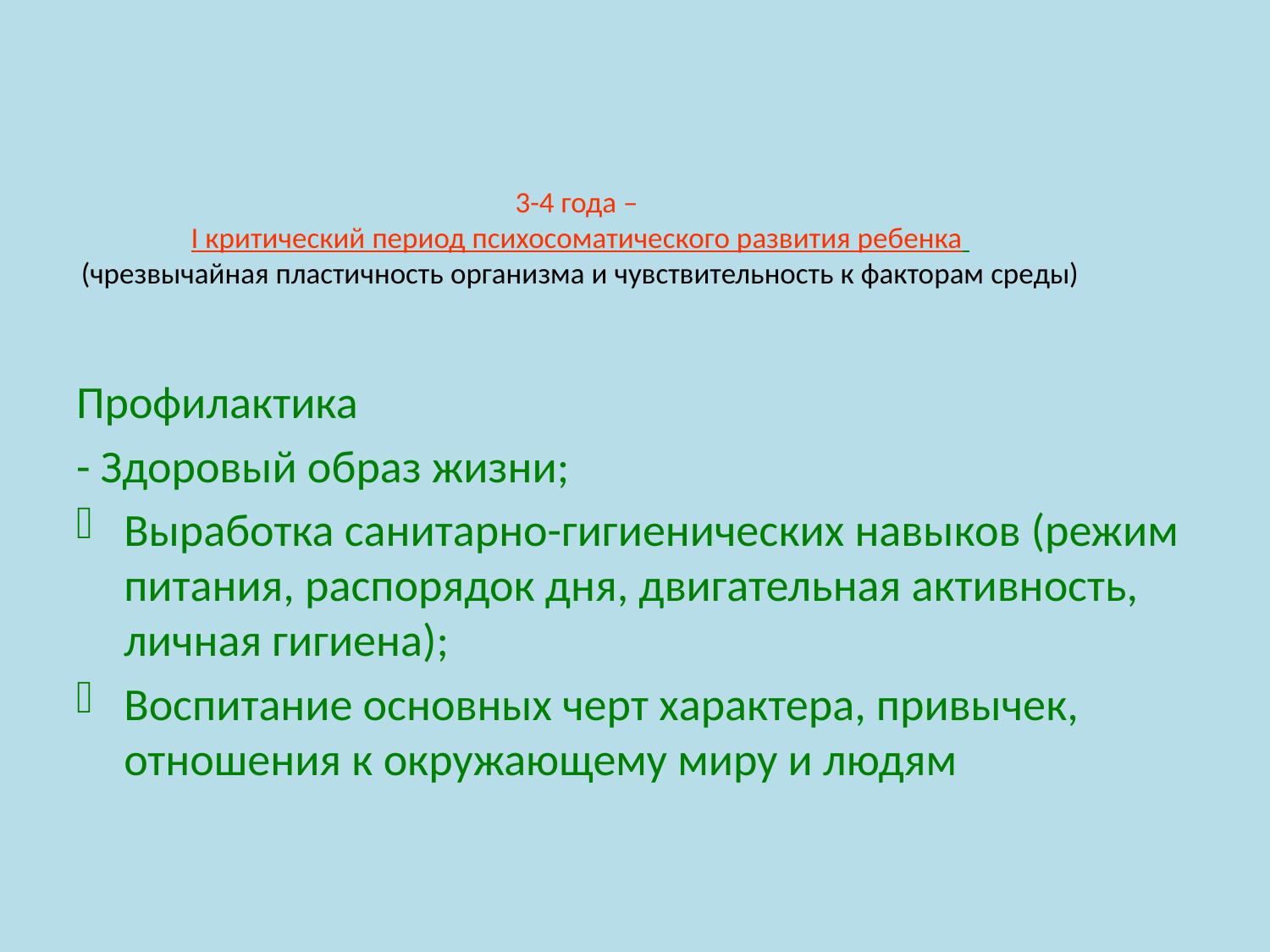

# 3-4 года – I критический период психосоматического развития ребенка (чрезвычайная пластичность организма и чувствительность к факторам среды)
Профилактика
- Здоровый образ жизни;
Выработка санитарно-гигиенических навыков (режим питания, распорядок дня, двигательная активность, личная гигиена);
Воспитание основных черт характера, привычек, отношения к окружающему миру и людям